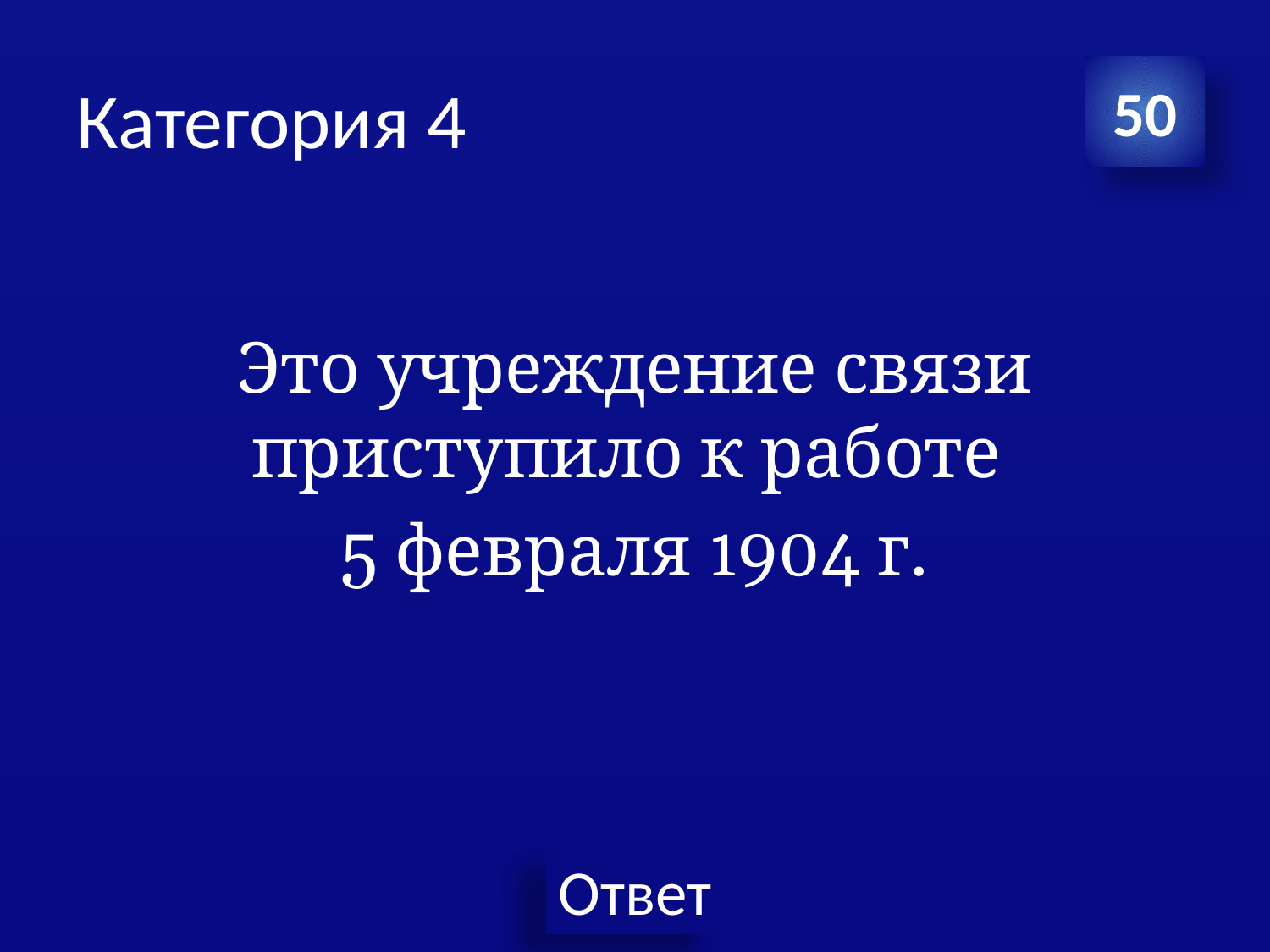

# Категория 4
50
Это учреждение связи приступило к работе
5 февраля 1904 г.